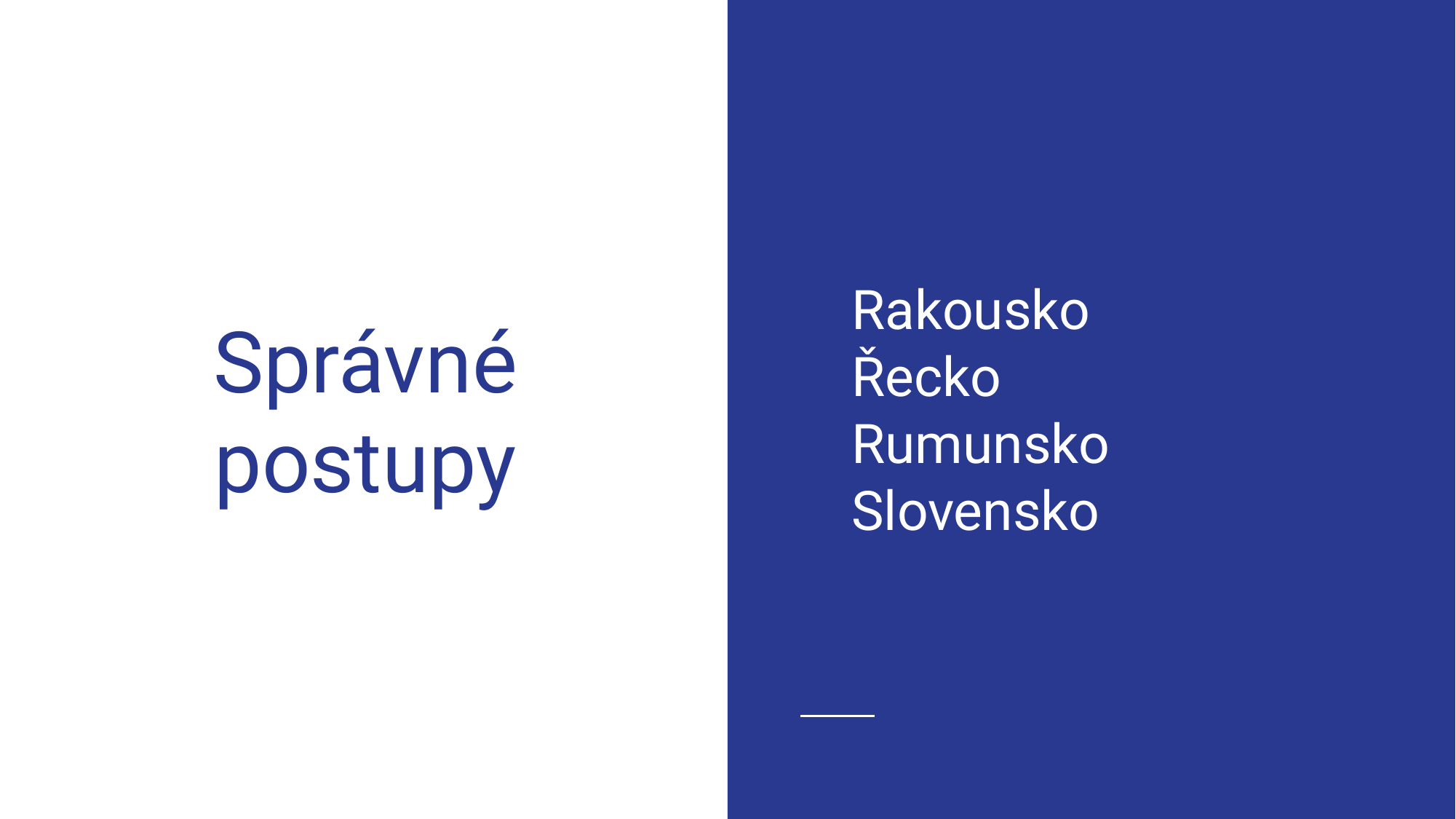

Rakousko
Řecko
Rumunsko
Slovensko
# Správné postupy